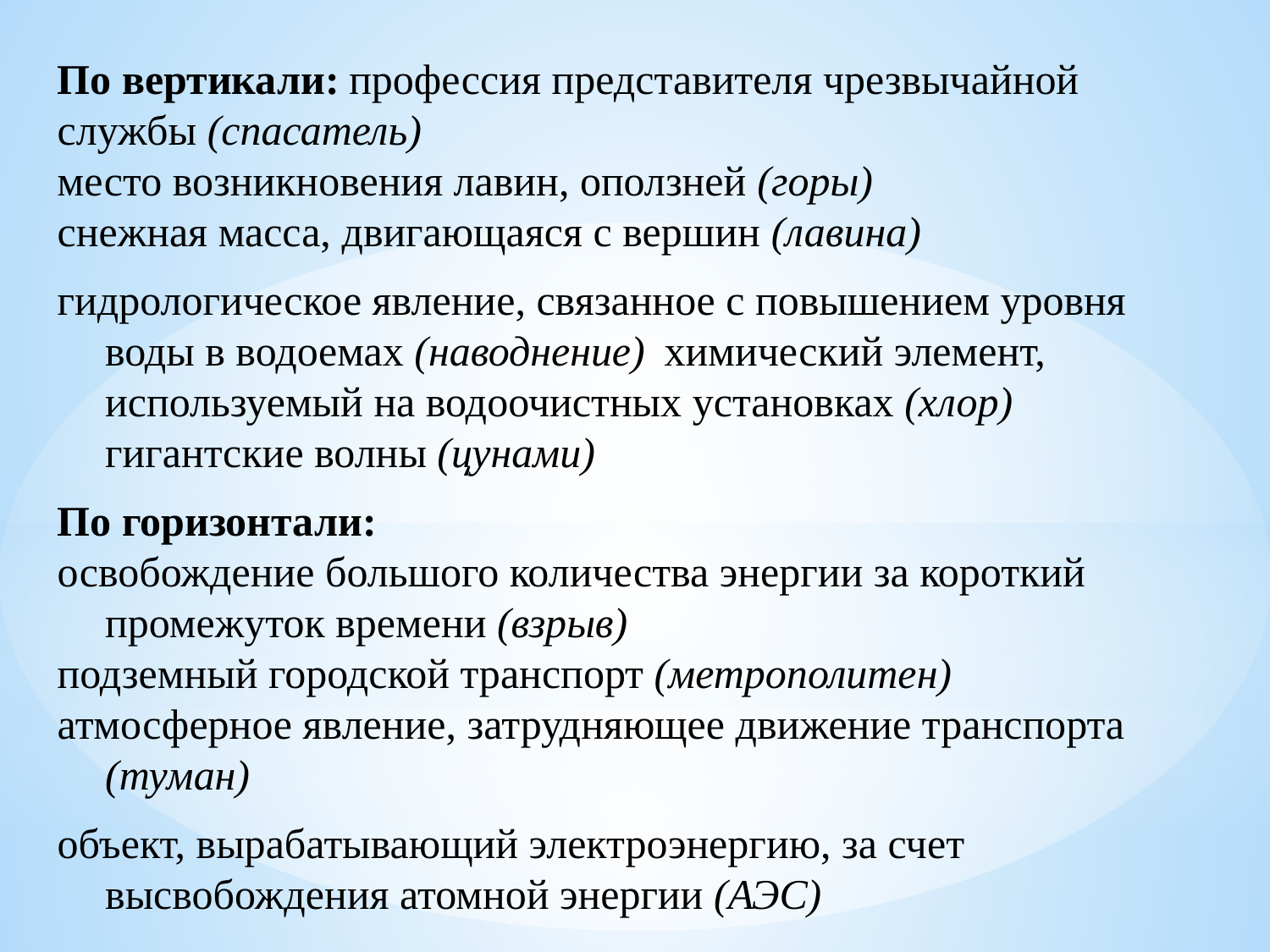

По вертикали: профессия представителя чрезвычайной службы (спасатель)
место возникновения лавин, оползней (горы)
снежная масса, двигающаяся с вершин (лавина)
гидрологическое явление, связанное с повышением уровня воды в водоемах (наводнение)  химический элемент, используемый на водоочистных установках (хлор)  гигантские волны (цунами)
По горизонтали:
освобождение большого количества энергии за короткий промежуток времени (взрыв)
подземный городской транспорт (метрополитен)
атмосферное явление, затрудняющее движение транспорта (туман)
объект, вырабатывающий электроэнергию, за счет высвобождения атомной энергии (АЭС)